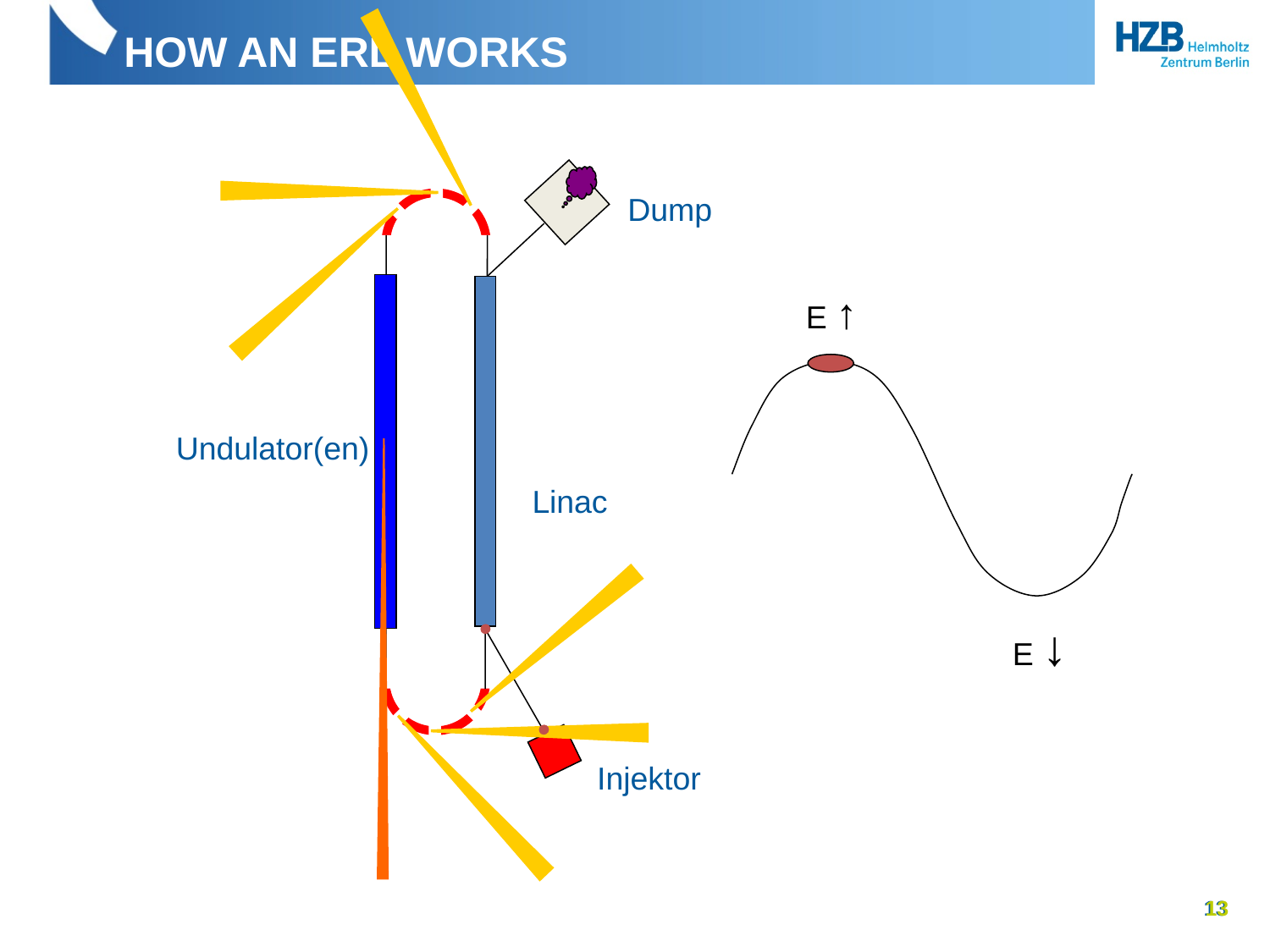

# How an ERL works

Dump

E ↑

Undulator(en)
Linac
E ↓

Injektor

13
13